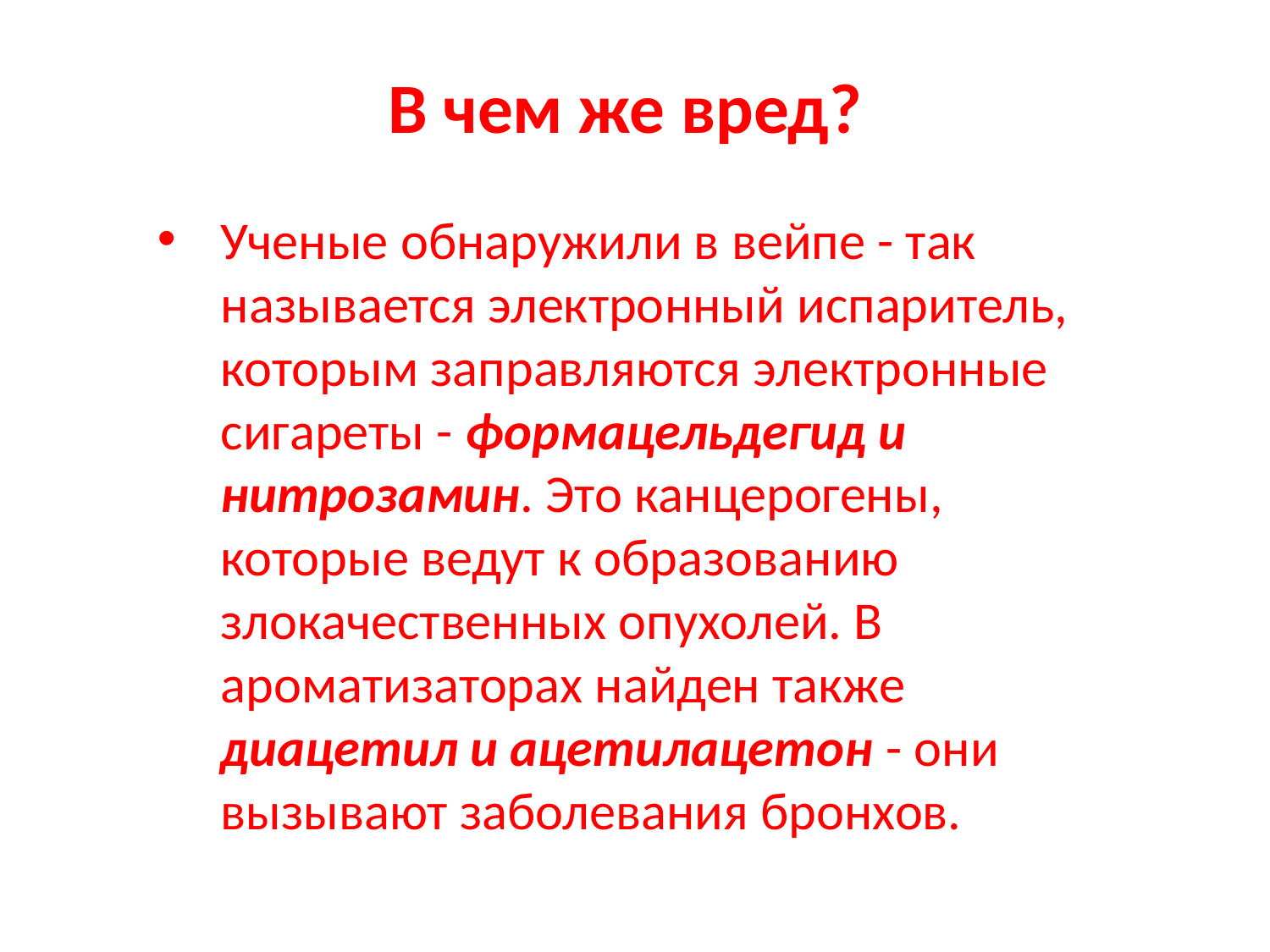

В чем же вред?

Ученые обнаружили в вейпе - так называется электронный испаритель, которым заправляются электронные сигареты - формацельдегид и нитрозамин. Это канцерогены, которые ведут к образованию злокачественных опухолей. В ароматизаторах найден также диацетил и ацетилацетон - они вызывают заболевания бронхов.